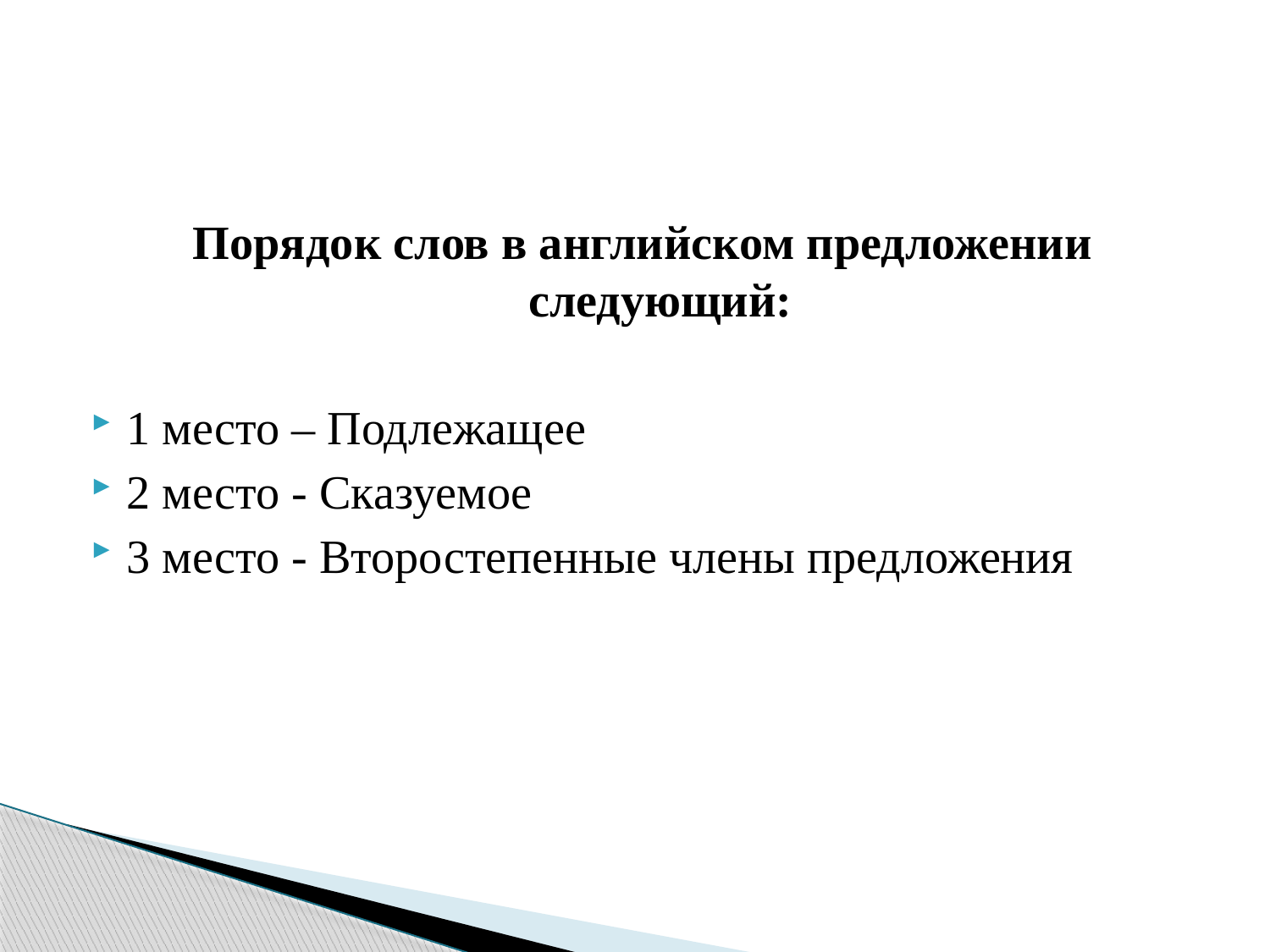

#
Порядок слов в английском предложении следующий:

1 место – Подлежащее
2 место - Сказуемое
3 место - Второстепенные члены предложения